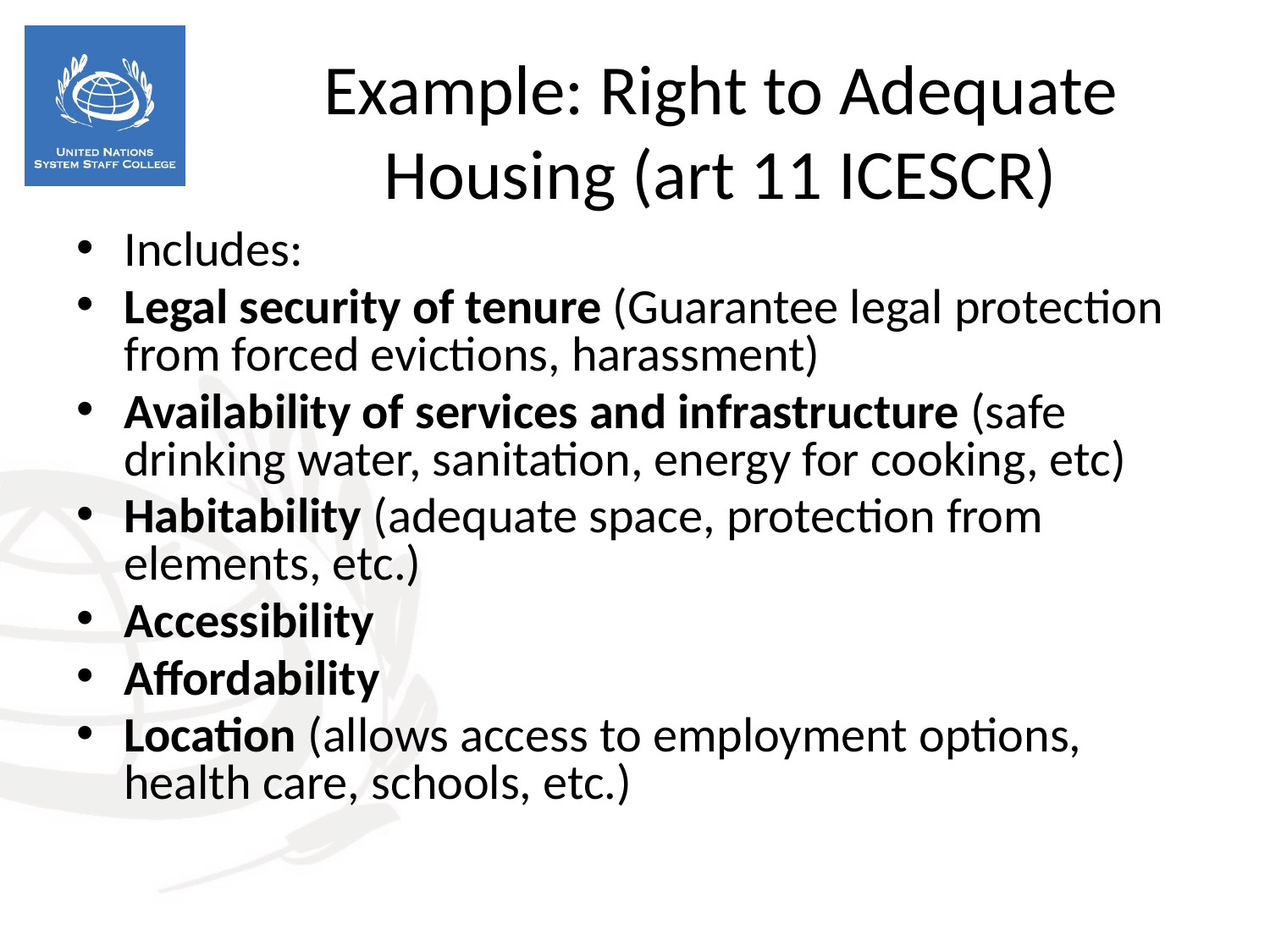

Includes:
Legal security of tenure (Guarantee legal protection from forced evictions, harassment)
Availability of services and infrastructure (safe drinking water, sanitation, energy for cooking, etc)
Habitability (adequate space, protection from elements, etc.)
Accessibility
Affordability
Location (allows access to employment options, health care, schools, etc.)

Example: Right to Adequate Housing (art 11 ICESCR)